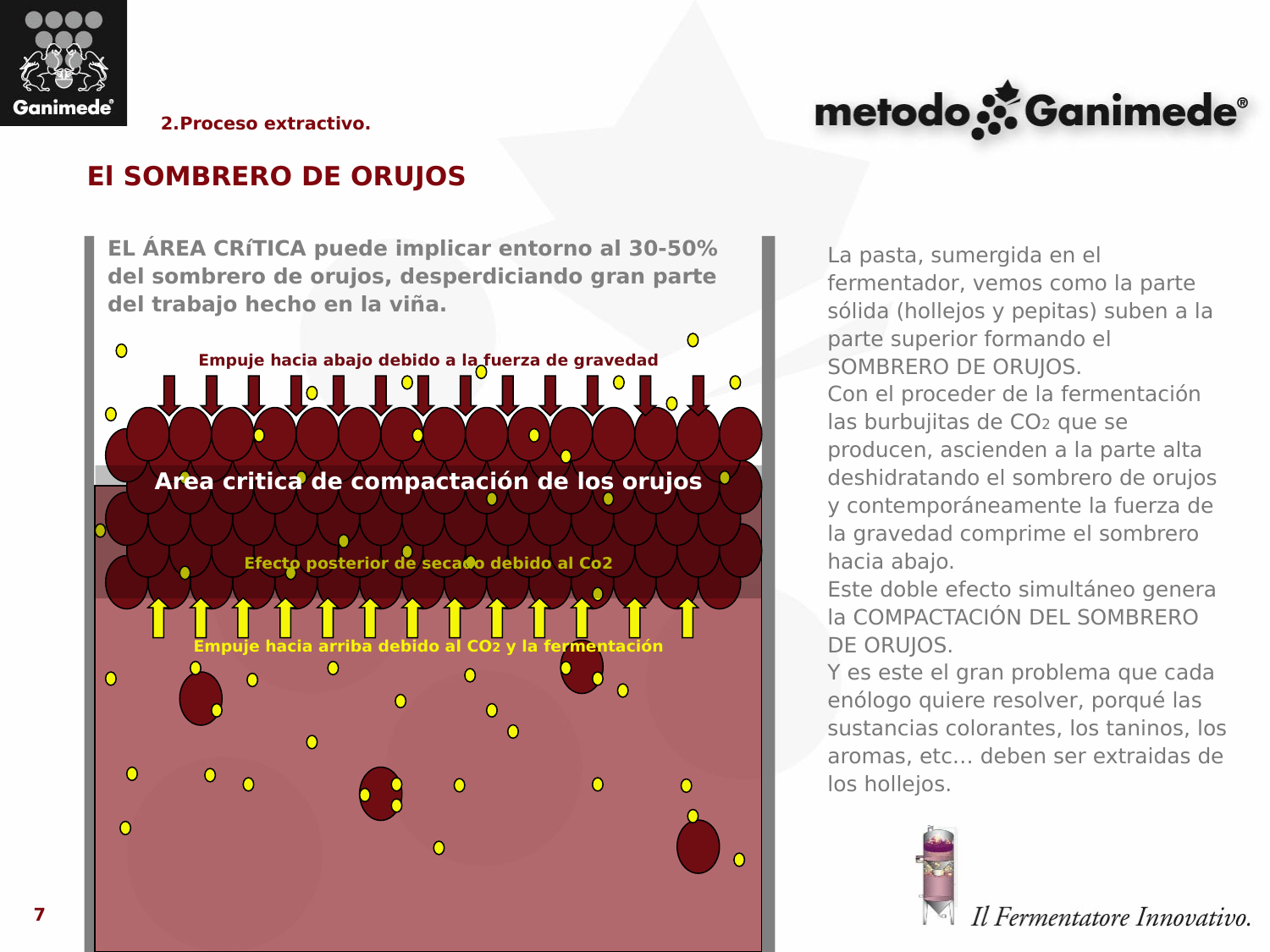

2.Proceso extractivo.
El SOMBRERO DE ORUJOS
EL ÁREA CRíTICA puede implicar entorno al 30-50% del sombrero de orujos, desperdiciando gran parte del trabajo hecho en la viña.
# La pasta, sumergida en el fermentador, vemos como la parte sólida (hollejos y pepitas) suben a la parte superior formando el SOMBRERO DE ORUJOS. Con el proceder de la fermentación las burbujitas de CO2 que se producen, ascienden a la parte alta deshidratando el sombrero de orujos y contemporáneamente la fuerza de la gravedad comprime el sombrero hacia abajo. Este doble efecto simultáneo genera la COMPACTACIÓN DEL SOMBRERO DE ORUJOS. Y es este el gran problema que cada enólogo quiere resolver, porqué las sustancias colorantes, los taninos, los aromas, etc… deben ser extraidas de los hollejos.

Empuje hacia abajo debido a la fuerza de gravedad

Area critica de compactación de los orujos

Efecto posterior de secado debido al Co2

Empuje hacia arriba debido al CO2 y la fermentación

7